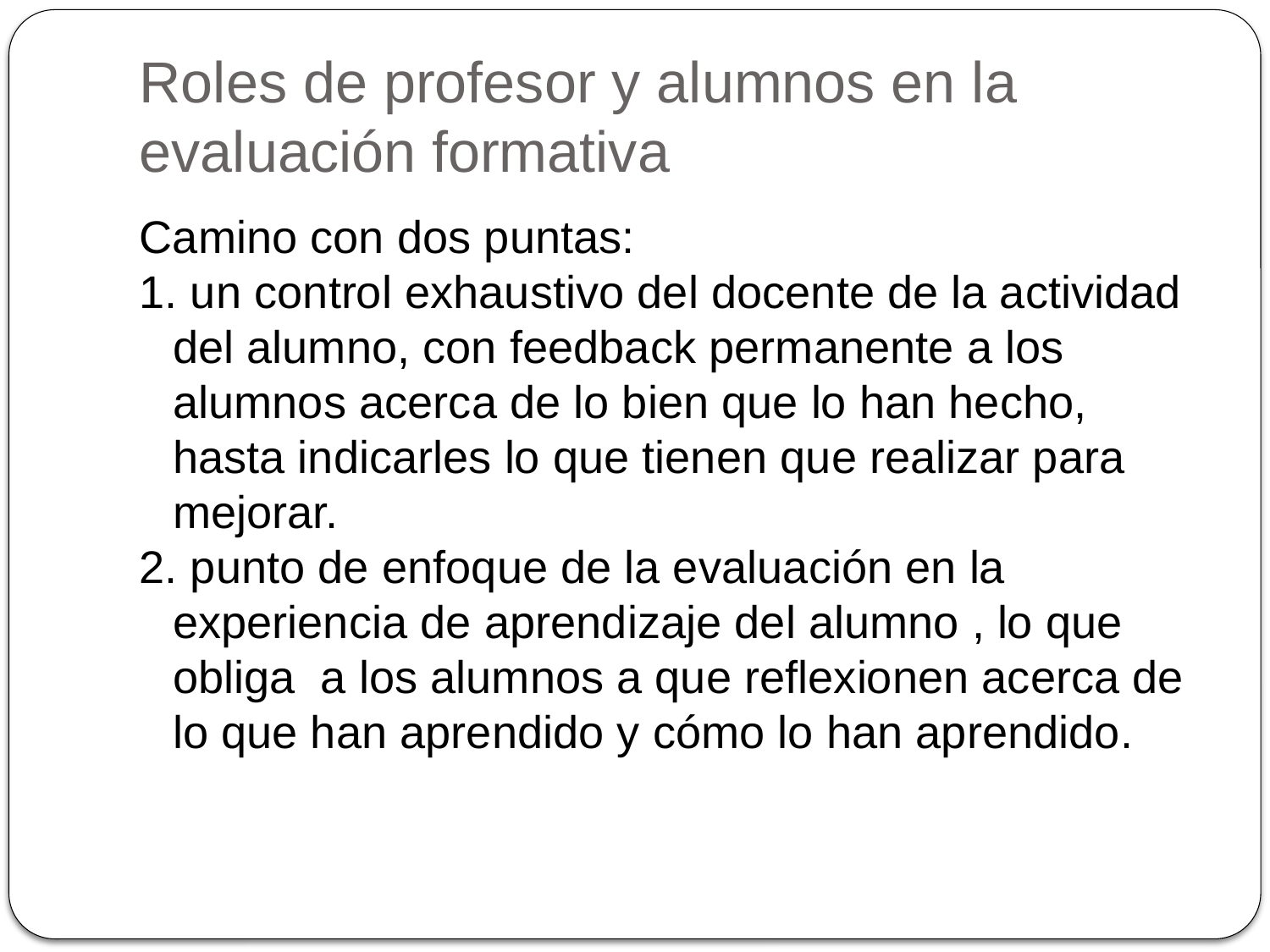

# Roles de profesor y alumnos en la evaluación formativa
Camino con dos puntas:
1. un control exhaustivo del docente de la actividad del alumno, con feedback permanente a los alumnos acerca de lo bien que lo han hecho, hasta indicarles lo que tienen que realizar para mejorar.
2. punto de enfoque de la evaluación en la experiencia de aprendizaje del alumno , lo que obliga  a los alumnos a que reflexionen acerca de lo que han aprendido y cómo lo han aprendido.